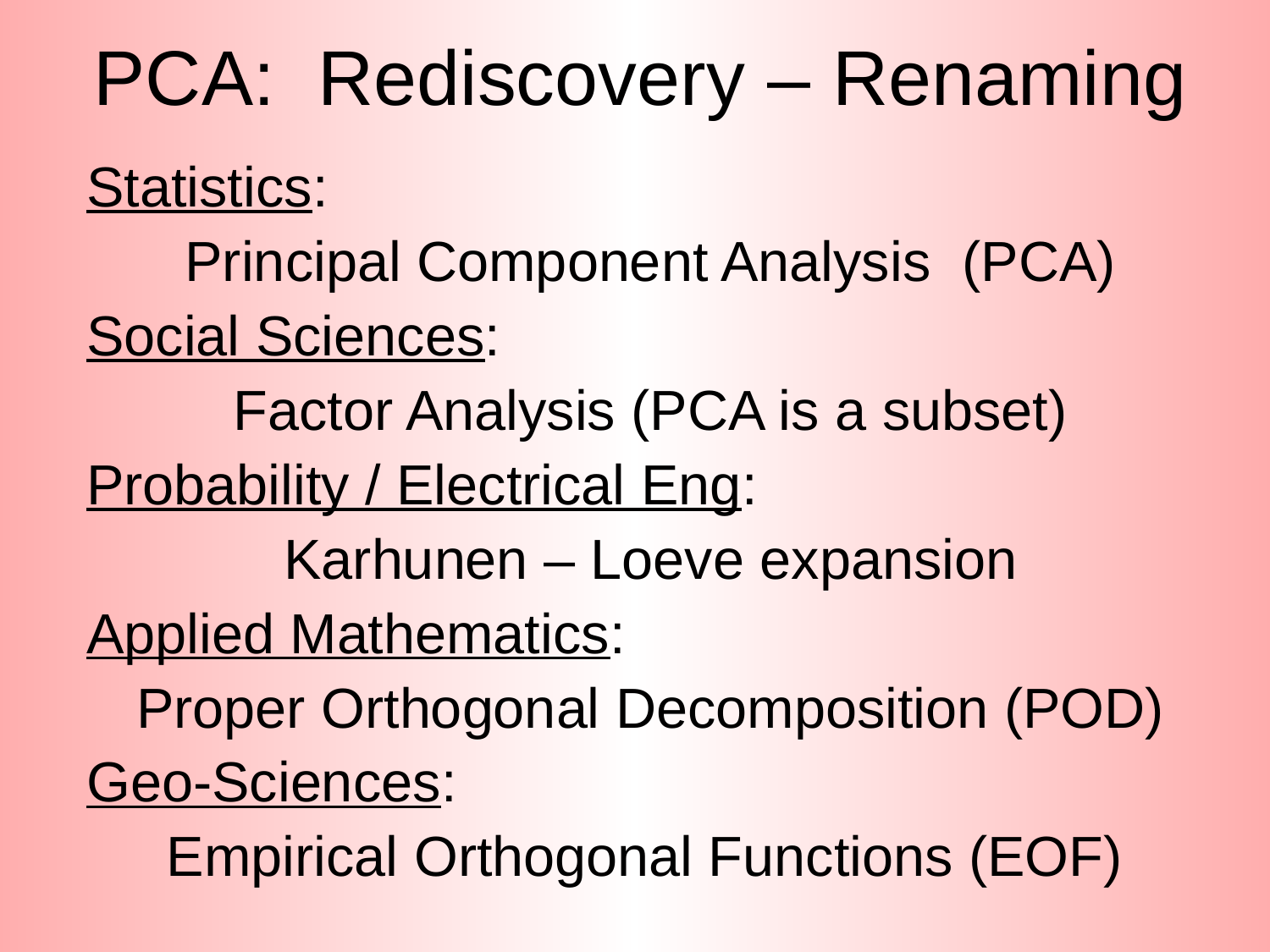

# PCA:  Rediscovery – Renaming
Statistics:
Principal Component Analysis  (PCA)
Social Sciences:
Factor Analysis (PCA is a subset)
Probability / Electrical Eng:
Karhunen – Loeve expansion
Applied Mathematics:
Proper Orthogonal Decomposition (POD)
Geo-Sciences:
Empirical Orthogonal Functions (EOF)